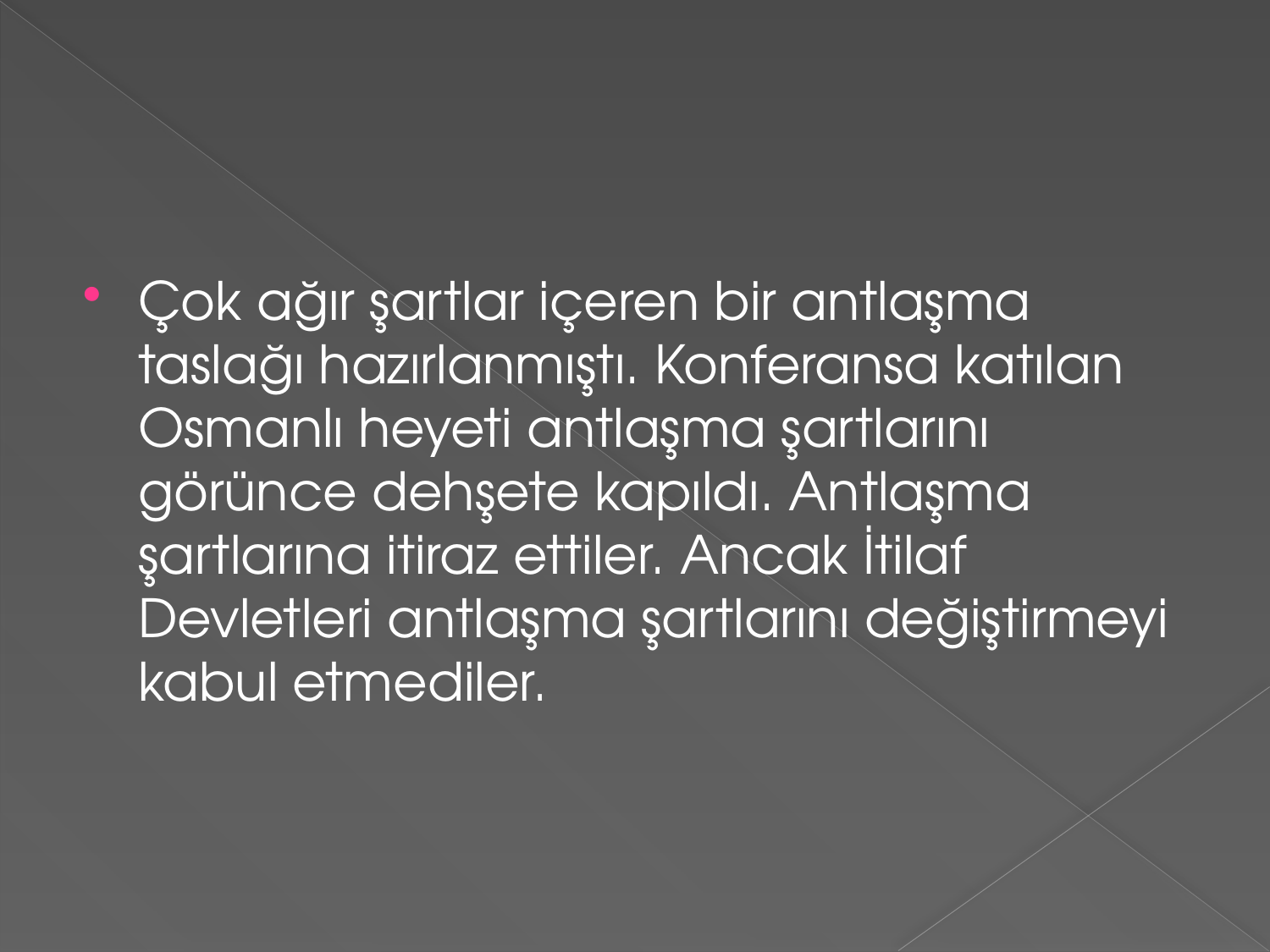

#
Çok ağır şartlar içeren bir antlaşma taslağı hazırlanmıştı. Konferansa katılan Osmanlı heyeti antlaşma şartlarını görünce dehşete kapıldı. Antlaşma şartlarına itiraz ettiler. Ancak İtilaf Devletleri antlaşma şartlarını değiştirmeyi kabul etmediler.